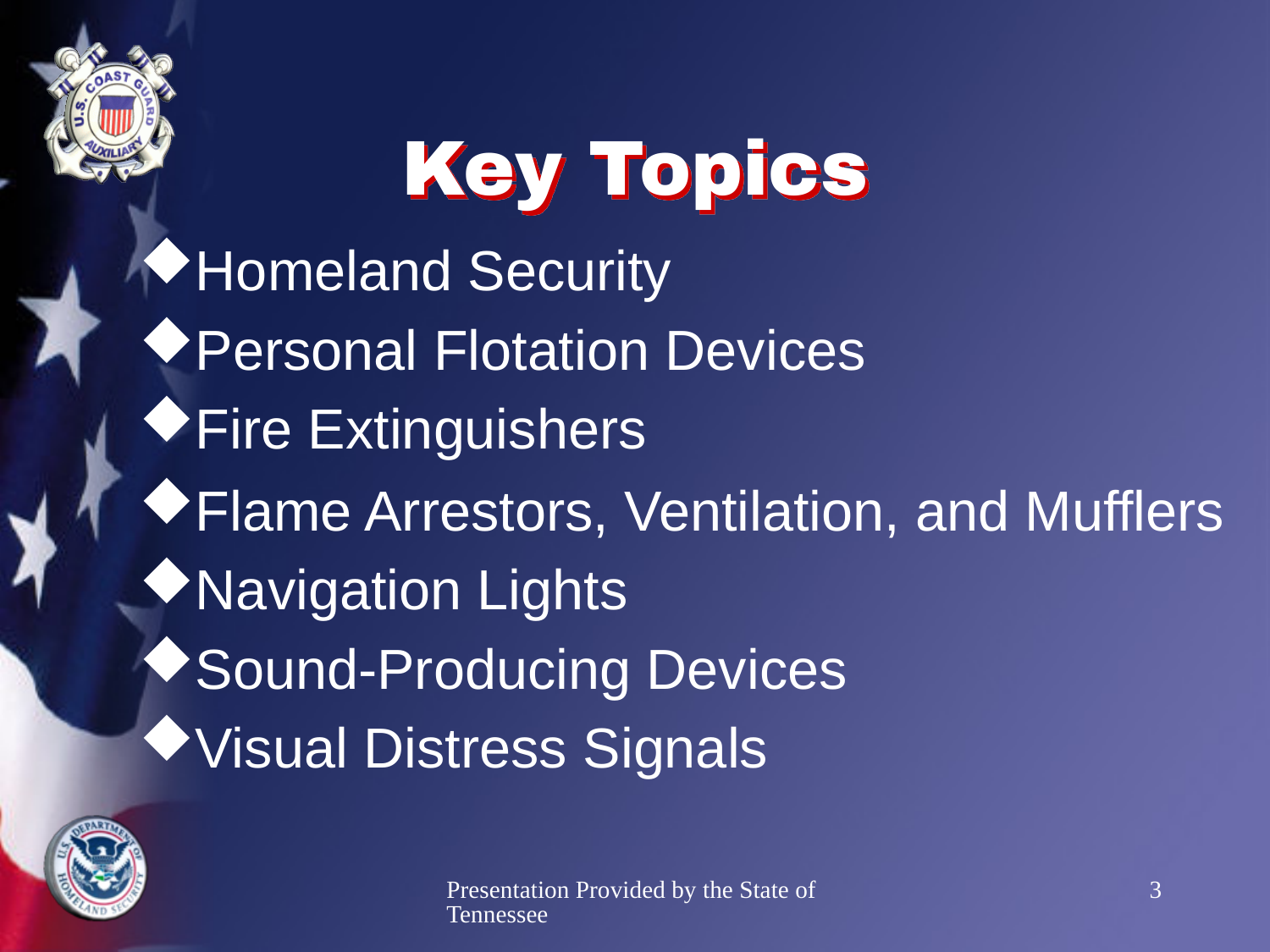

# Key Topics
Homeland Security
Personal Flotation Devices
Fire Extinguishers
Flame Arrestors, Ventilation, and Mufflers
Navigation Lights
Sound-Producing Devices
Visual Distress Signals
Presentation Provided by the State of Tennessee
3